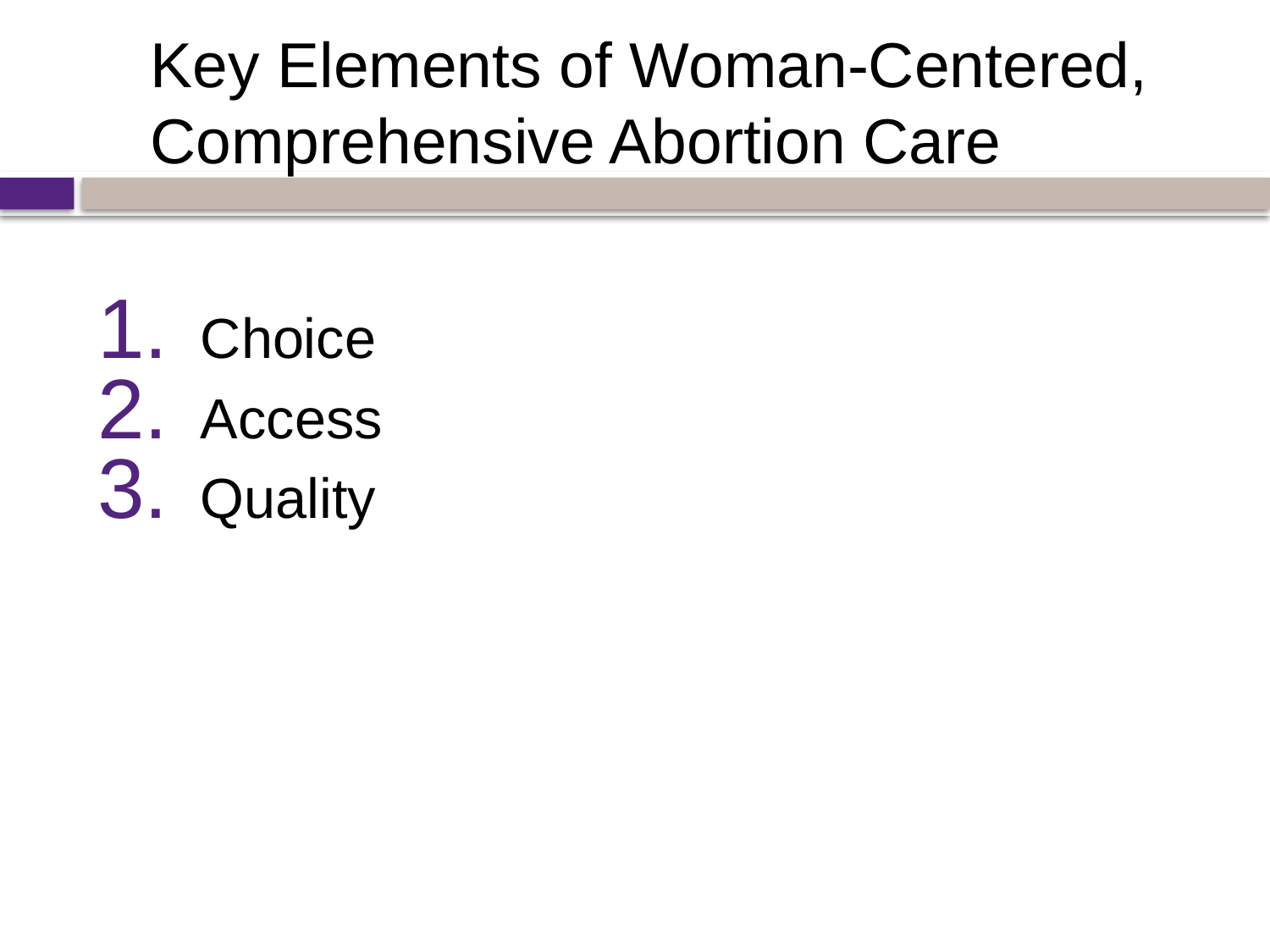

# Key Elements of Woman-Centered, Comprehensive Abortion Care

  Choice
  Access
  Quality